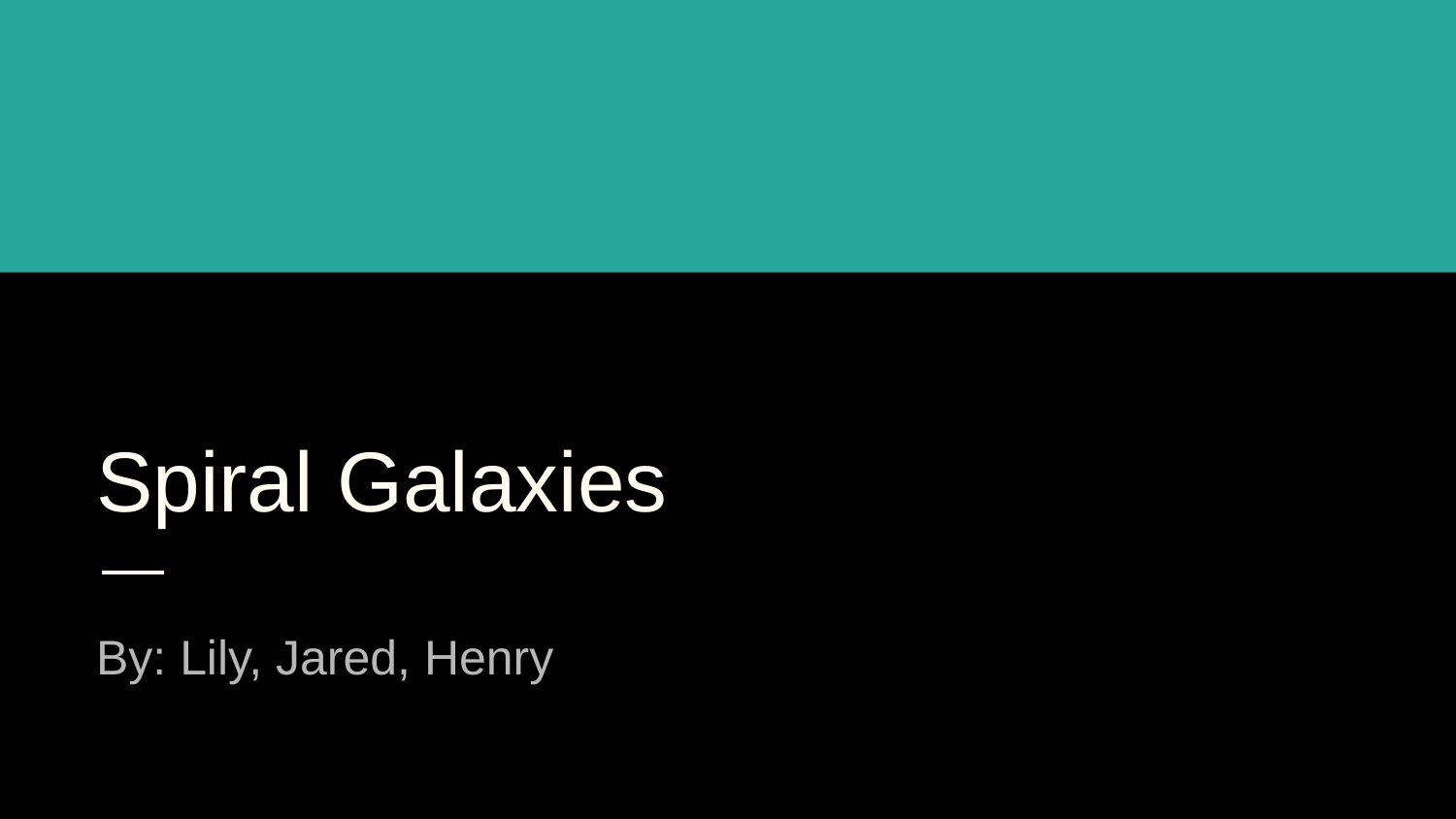

# Spiral Galaxies
By: Lily, Jared, Henry